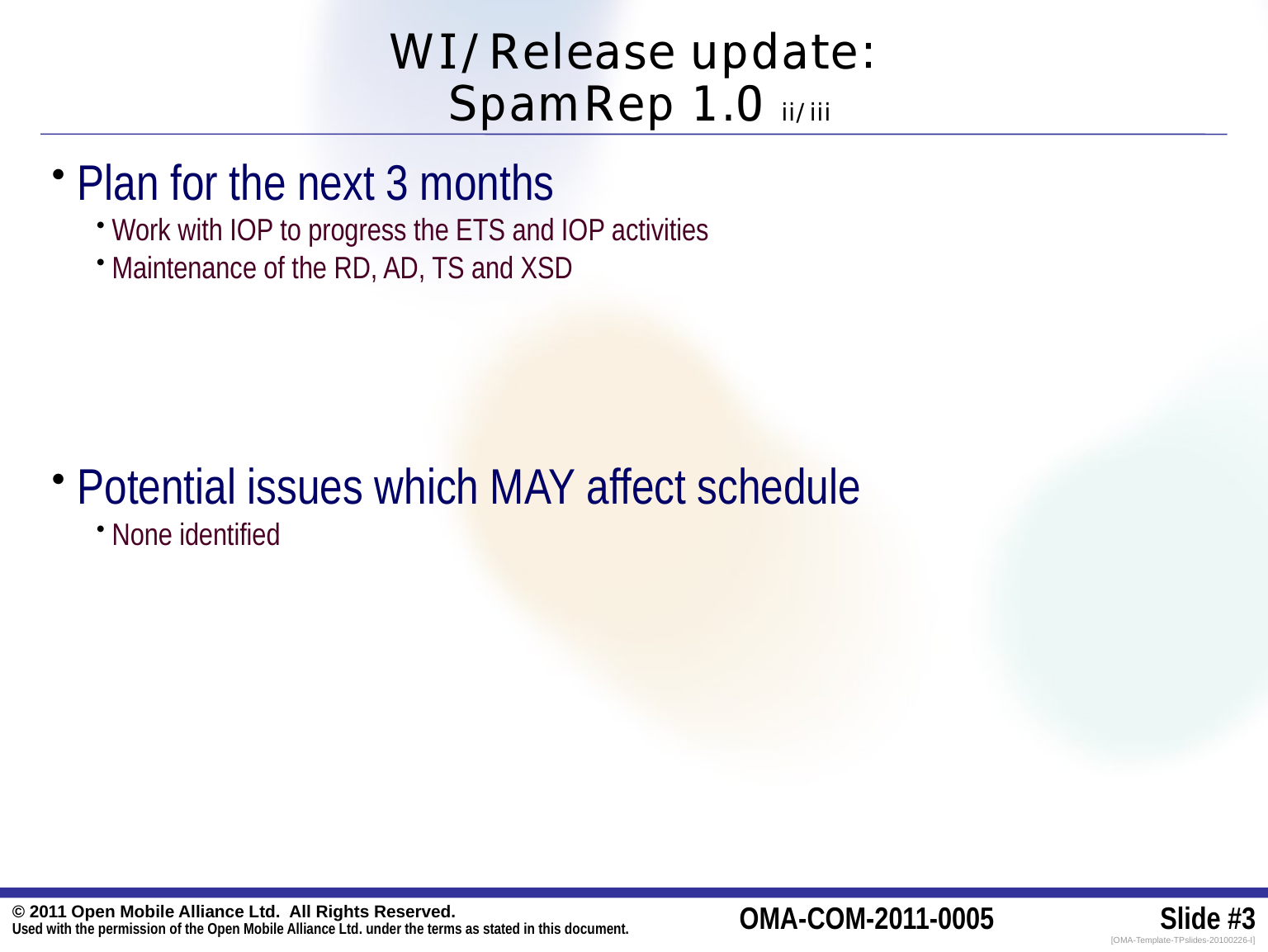

►
# WI/Release update: SpamRep 1.0 ii/iii
▲
▼
 Plan for the next 3 months
Work with IOP to progress the ETS and IOP activities
Maintenance of the RD, AD, TS and XSD

 Potential issues which MAY affect schedule
None identified